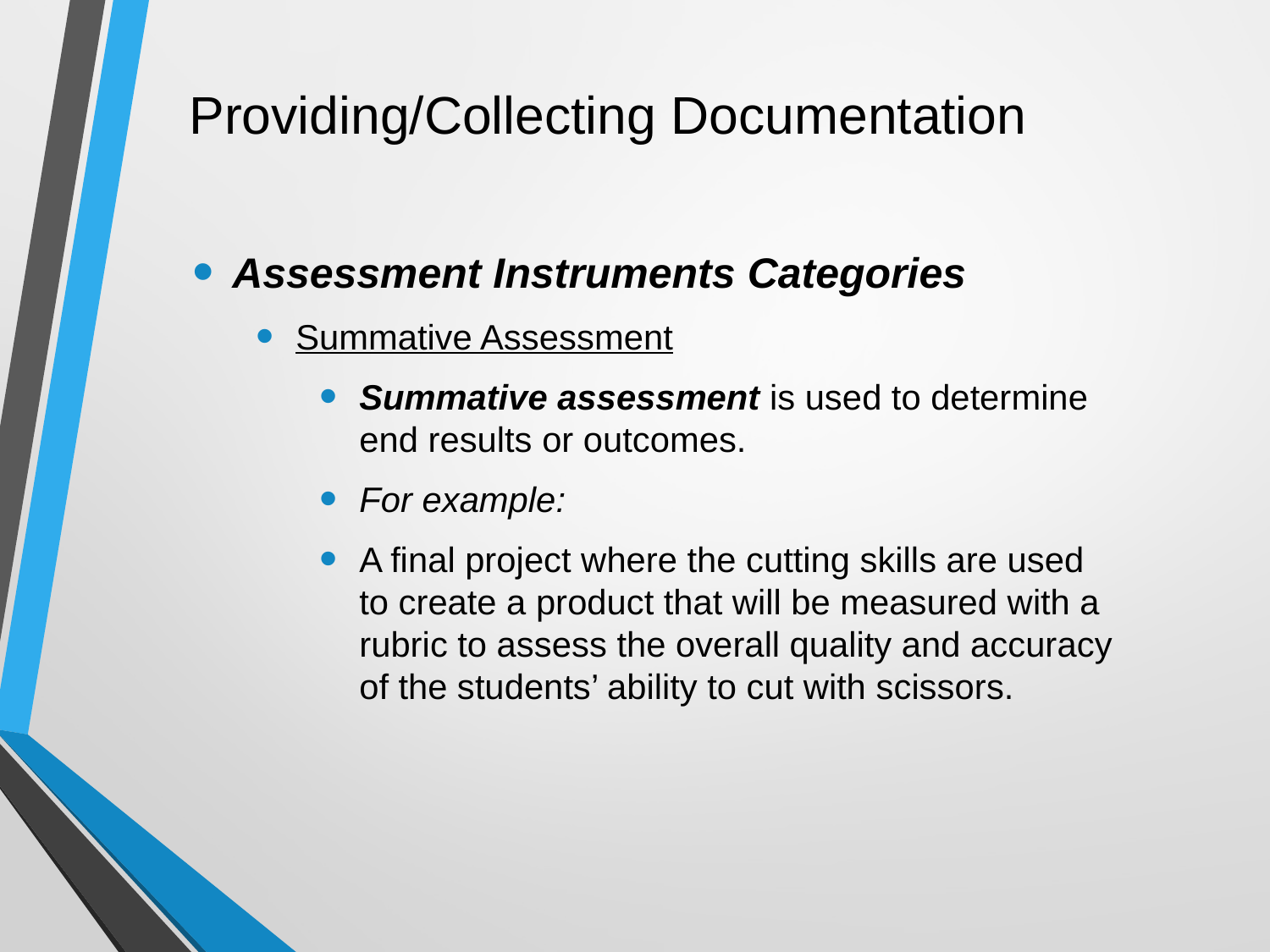

# Providing/Collecting Documentation
Assessment Instruments Categories
Summative Assessment
Summative assessment is used to determine end results or outcomes.
For example:
A final project where the cutting skills are used to create a product that will be measured with a rubric to assess the overall quality and accuracy of the students’ ability to cut with scissors.